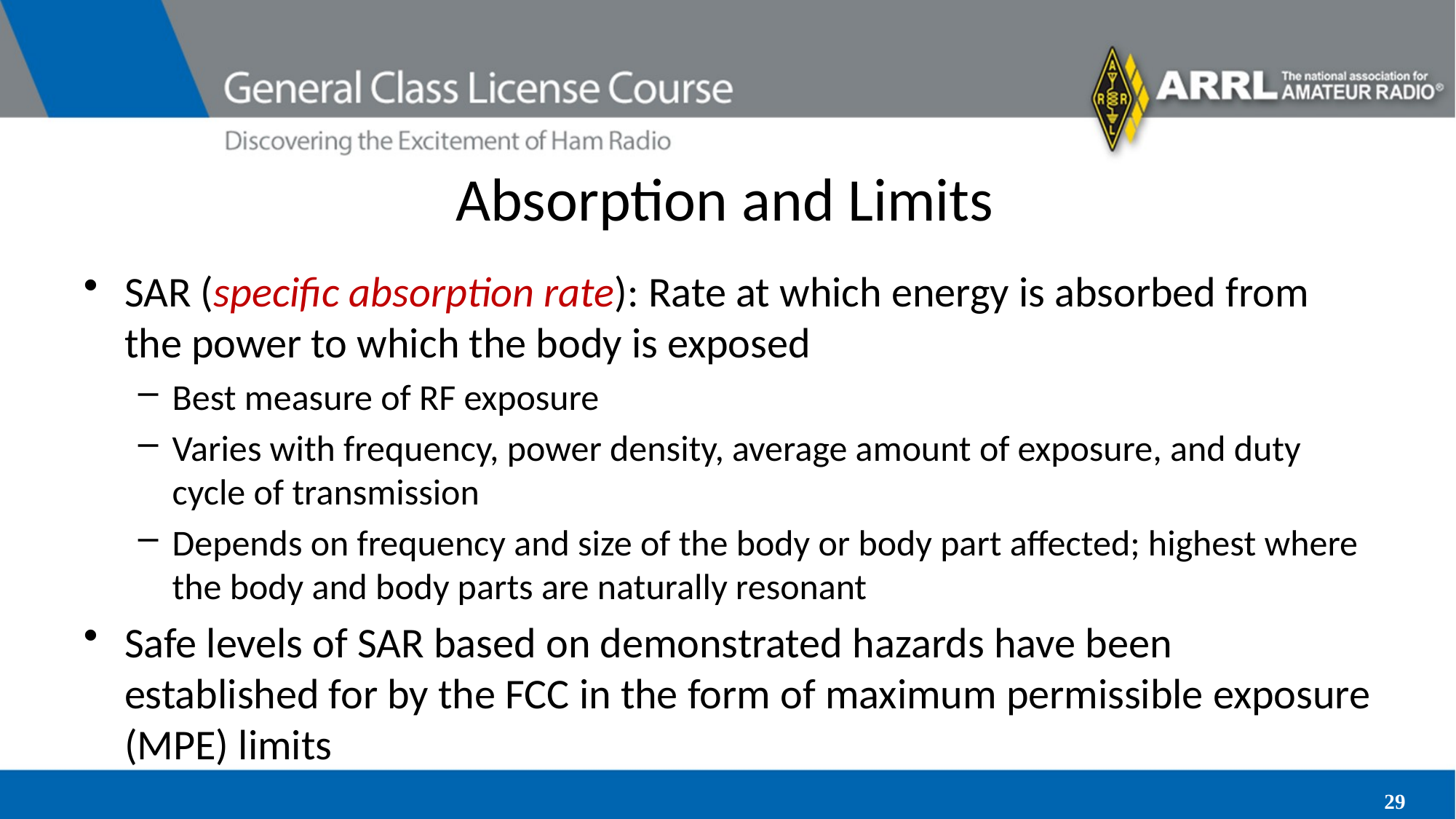

# Absorption and Limits
SAR (specific absorption rate): Rate at which energy is absorbed from the power to which the body is exposed
Best measure of RF exposure
Varies with frequency, power density, average amount of exposure, and duty cycle of transmission
Depends on frequency and size of the body or body part affected; highest where the body and body parts are naturally resonant
Safe levels of SAR based on demonstrated hazards have been established for by the FCC in the form of maximum permissible exposure (MPE) limits